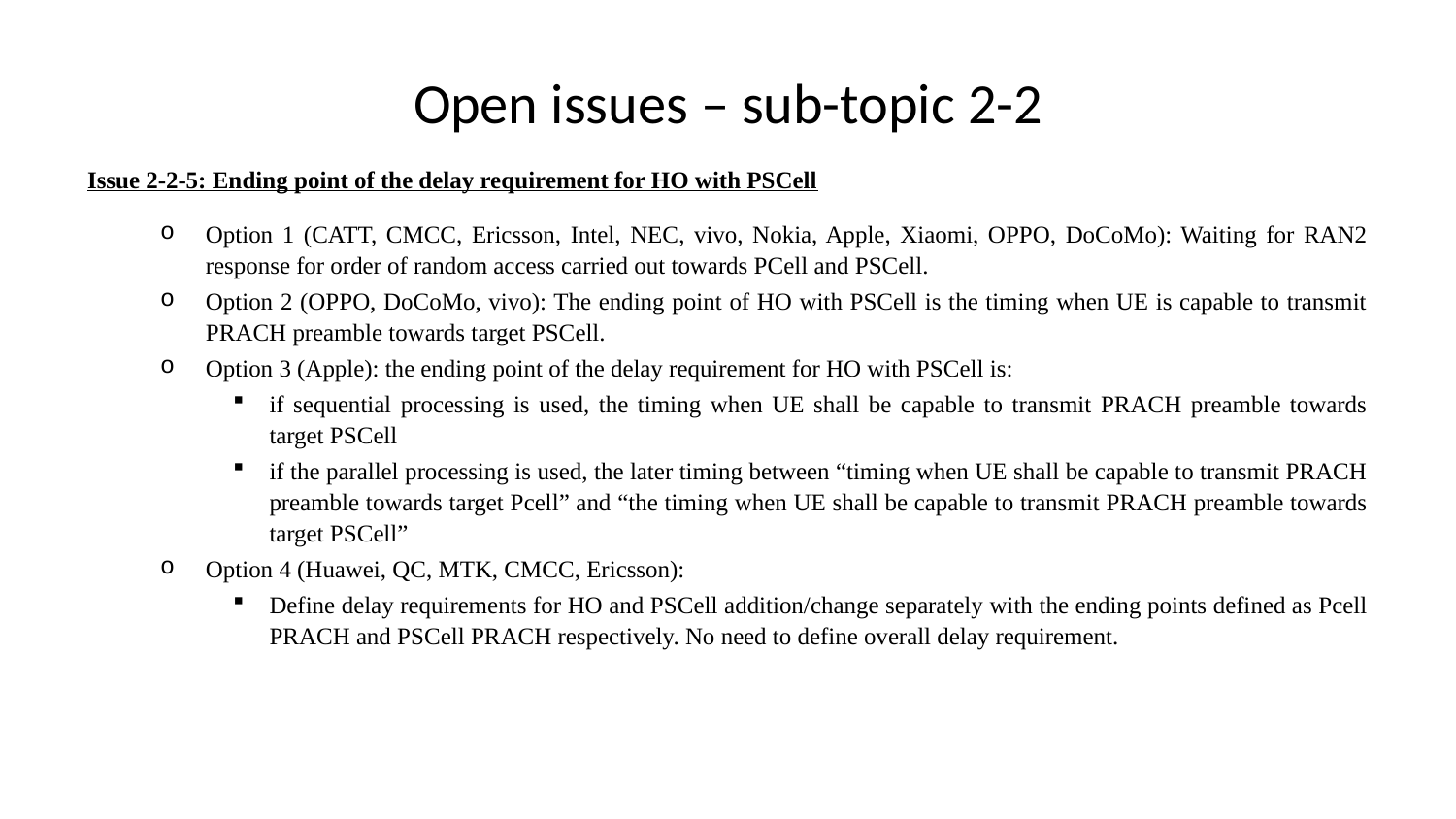

# Open issues – sub-topic 2-2
Issue 2-2-5: Ending point of the delay requirement for HO with PSCell
Option 1 (CATT, CMCC, Ericsson, Intel, NEC, vivo, Nokia, Apple, Xiaomi, OPPO, DoCoMo): Waiting for RAN2 response for order of random access carried out towards PCell and PSCell.
Option 2 (OPPO, DoCoMo, vivo): The ending point of HO with PSCell is the timing when UE is capable to transmit PRACH preamble towards target PSCell.
Option 3 (Apple): the ending point of the delay requirement for HO with PSCell is:
if sequential processing is used, the timing when UE shall be capable to transmit PRACH preamble towards target PSCell
if the parallel processing is used, the later timing between “timing when UE shall be capable to transmit PRACH preamble towards target Pcell” and “the timing when UE shall be capable to transmit PRACH preamble towards target PSCell”
Option 4 (Huawei, QC, MTK, CMCC, Ericsson):
Define delay requirements for HO and PSCell addition/change separately with the ending points defined as Pcell PRACH and PSCell PRACH respectively. No need to define overall delay requirement.